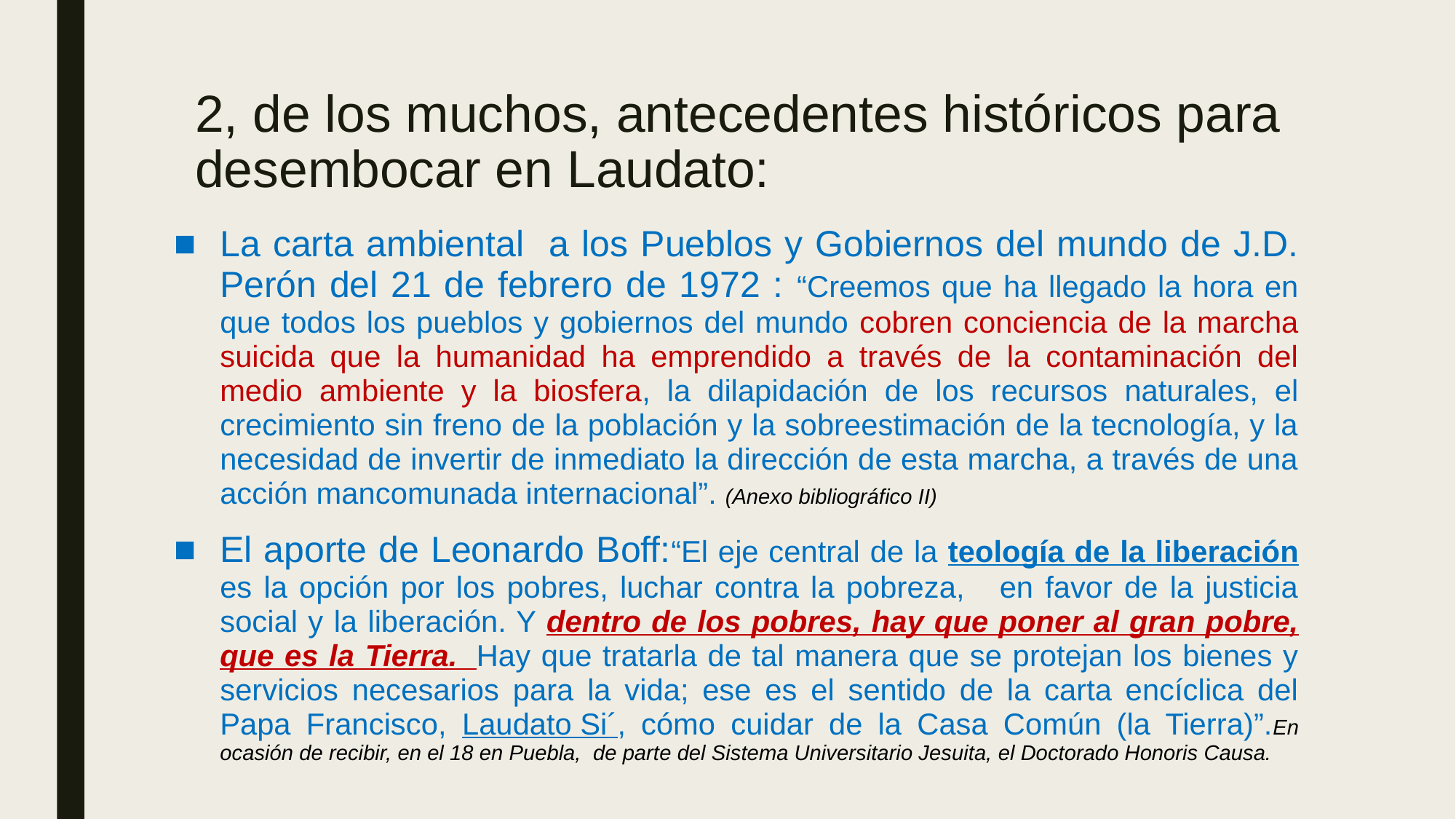

# 2, de los muchos, antecedentes históricos para desembocar en Laudato:
La carta ambiental  a los Pueblos y Gobiernos del mundo de J.D. Perón del 21 de febrero de 1972 : “Creemos que ha llegado la hora en que todos los pueblos y gobiernos del mundo cobren conciencia de la marcha suicida que la humanidad ha emprendido a través de la contaminación del medio ambiente y la biosfera, la dilapidación de los recursos naturales, el crecimiento sin freno de la población y la sobreestimación de la tecnología, y la necesidad de invertir de inmediato la dirección de esta marcha, a través de una acción mancomunada internacional”. (Anexo bibliográfico II)
El aporte de Leonardo Boff:“El eje central de la teología de la liberación es la opción por los pobres, luchar contra la pobreza,   en favor de la justicia social y la liberación. Y dentro de los pobres, hay que poner al gran pobre, que es la Tierra.  Hay que tratarla de tal manera que se protejan los bienes y servicios necesarios para la vida; ese es el sentido de la carta encíclica del Papa Francisco, Laudato Si´, cómo cuidar de la Casa Común (la Tierra)”.En ocasión de recibir, en el 18 en Puebla,  de parte del Sistema Universitario Jesuita, el Doctorado Honoris Causa.